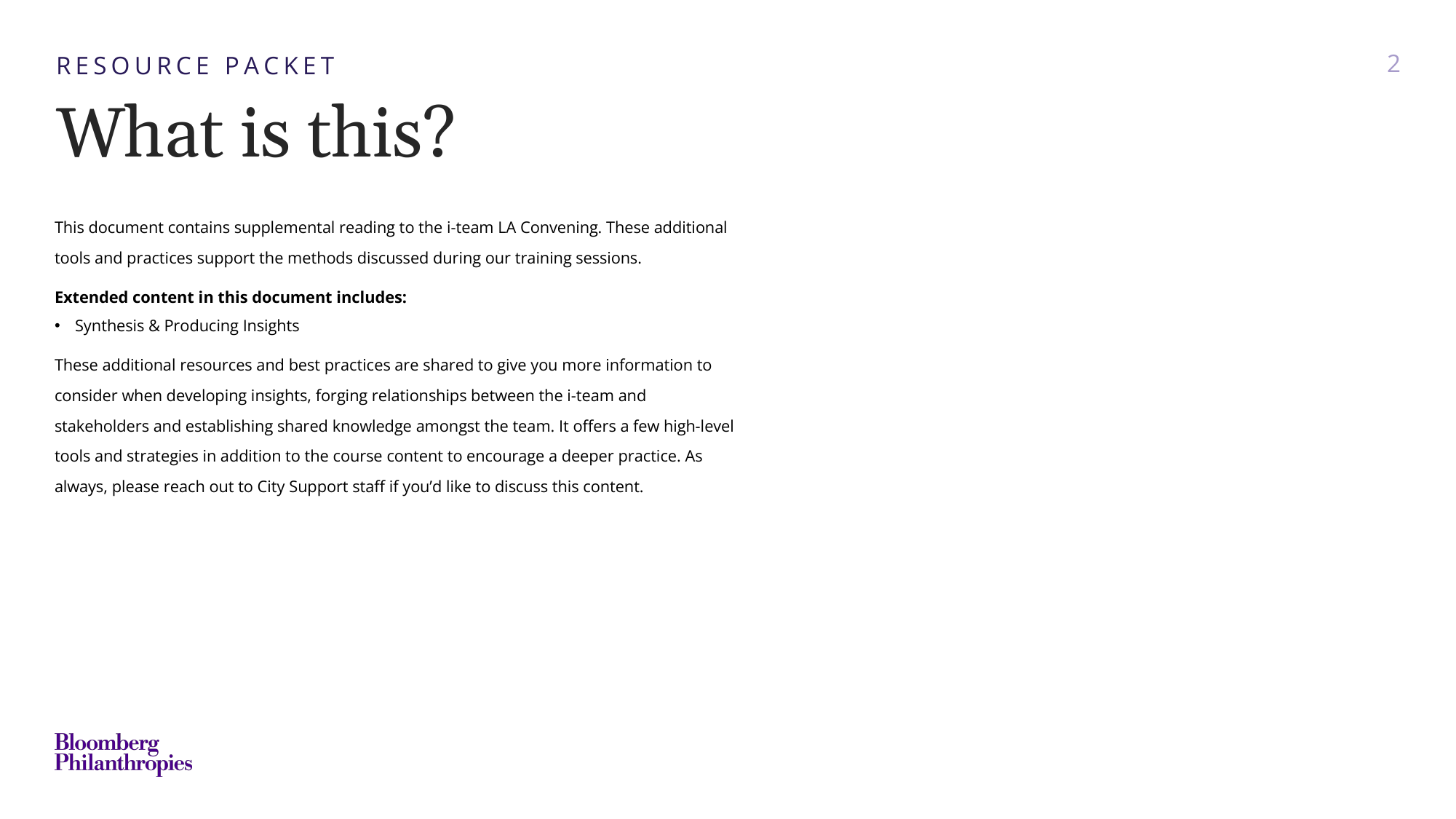

RESOURCE PACKET
2
What is this?
This document contains supplemental reading to the i-team LA Convening. These additional tools and practices support the methods discussed during our training sessions.
Extended content in this document includes:
Synthesis & Producing Insights
These additional resources and best practices are shared to give you more information to consider when developing insights, forging relationships between the i-team and stakeholders and establishing shared knowledge amongst the team. It offers a few high-level tools and strategies in addition to the course content to encourage a deeper practice. As always, please reach out to City Support staff if you’d like to discuss this content.